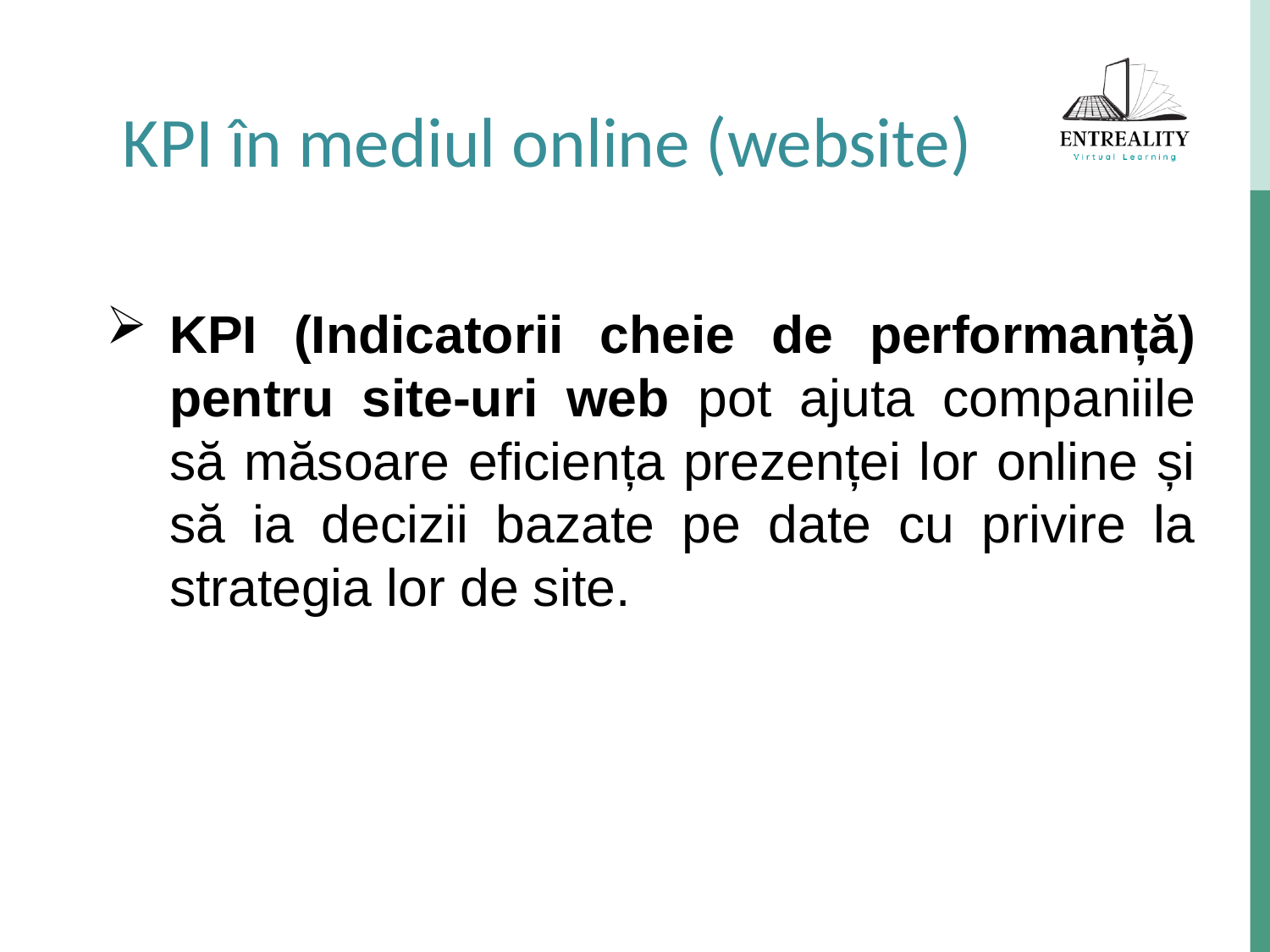

KPI în mediul online (website)
KPI (Indicatorii cheie de performanță) pentru site-uri web pot ajuta companiile să măsoare eficiența prezenței lor online și să ia decizii bazate pe date cu privire la strategia lor de site.